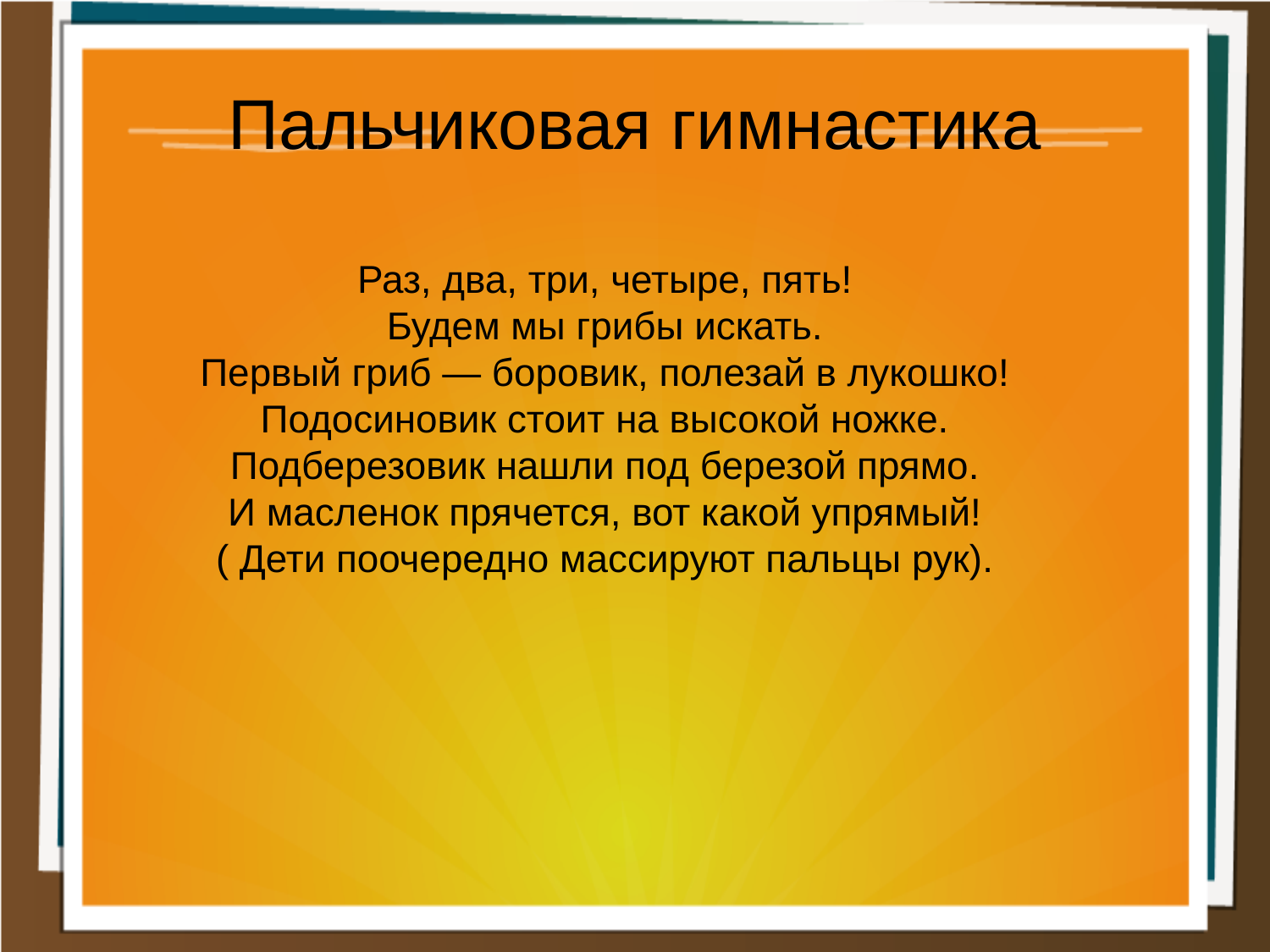

Пальчиковая гимнастика

Раз, два, три, четыре, пять!
Будем мы грибы искать.
Первый гриб — боровик, полезай в лукошко!
Подосиновик стоит на высокой ножке.
Подберезовик нашли под березой прямо.
И масленок прячется, вот какой упрямый!
( Дети поочередно массируют пальцы рук).
 .